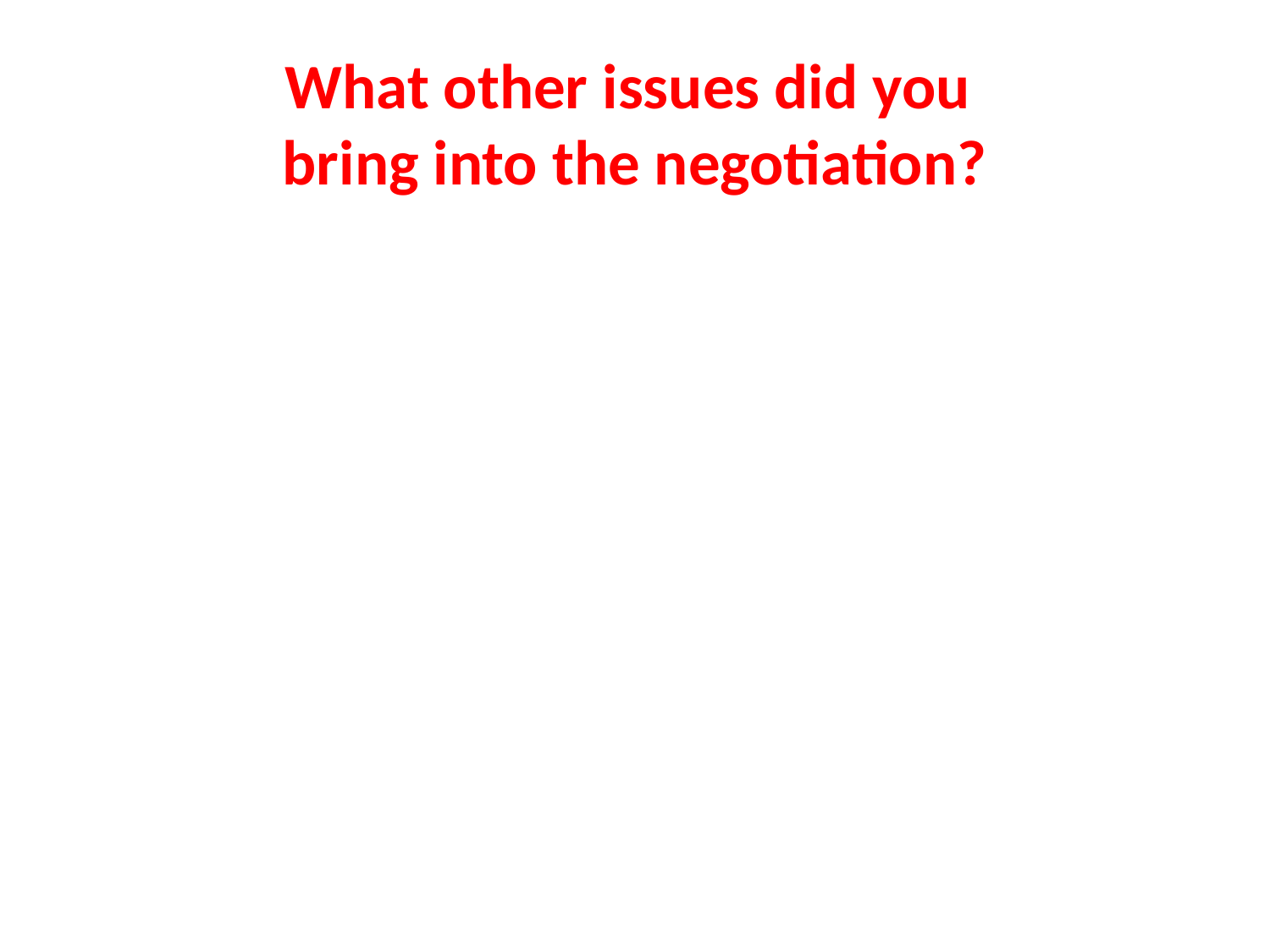

# What other issues did you bring into the negotiation?